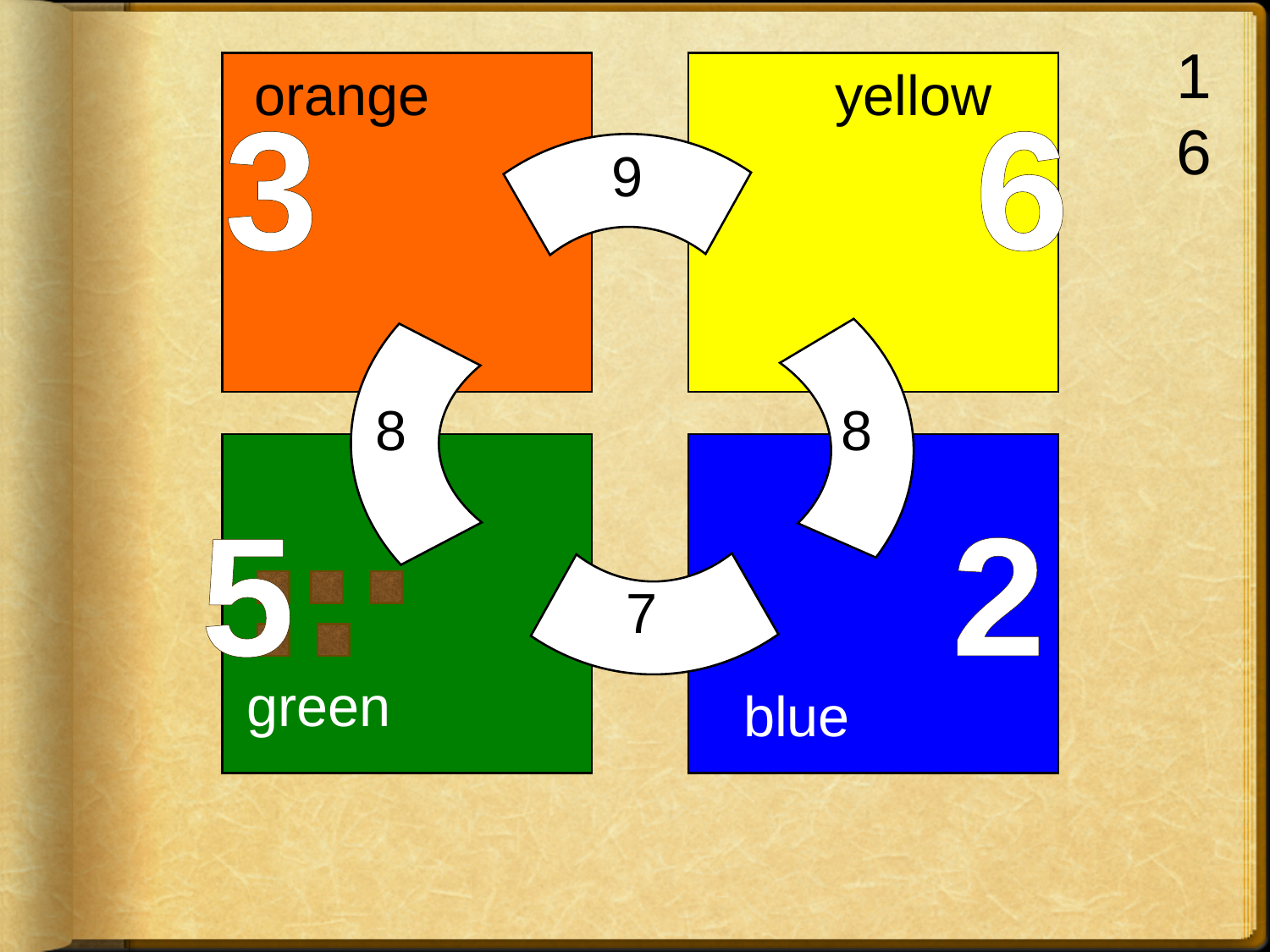

16

orange

yellow
3              6

5              2
 9

 7

 8

   8

green
blue